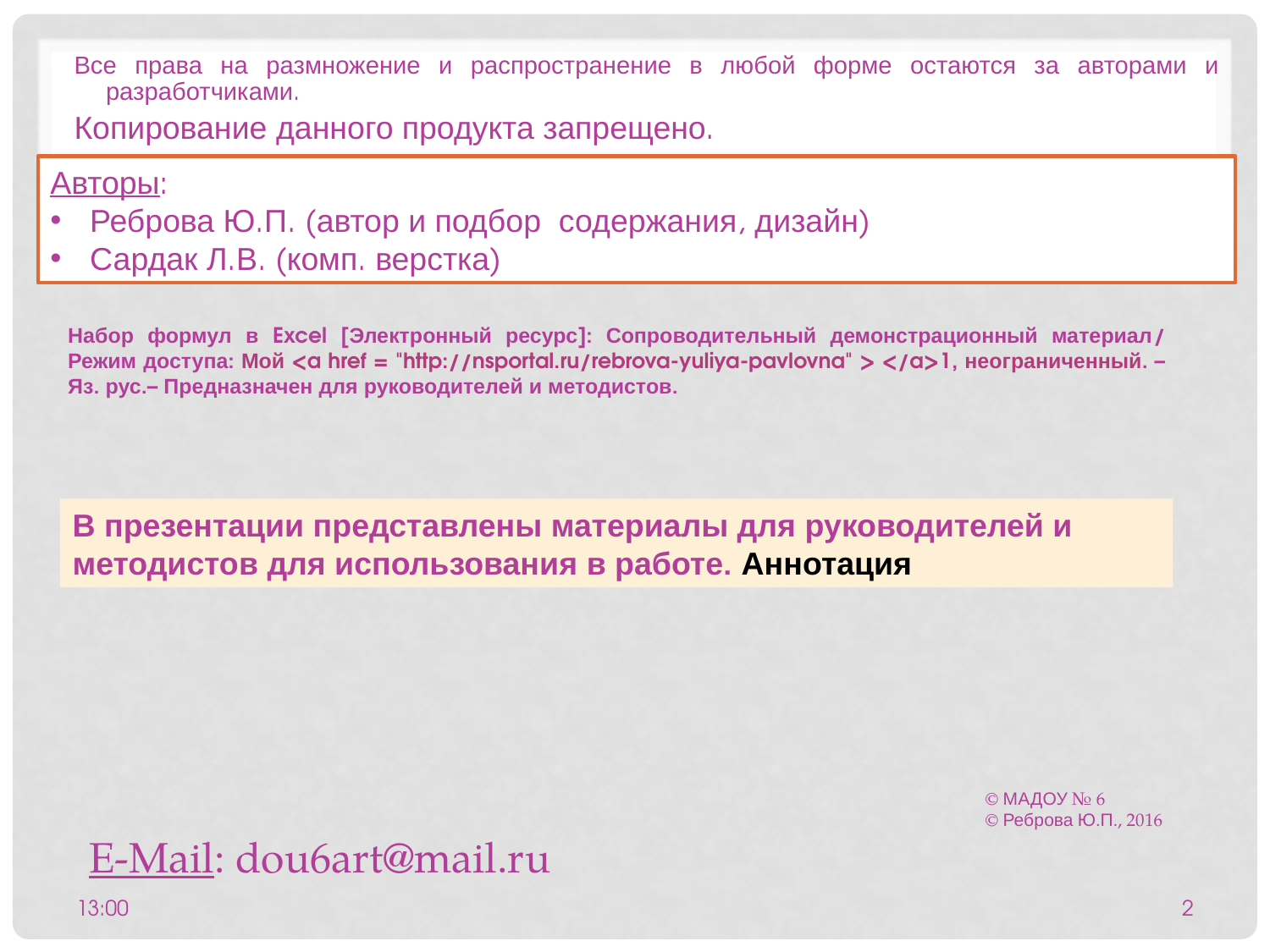

Все права на размножение и распространение в любой форме остаются за авторами и разработчиками.
Копирование данного продукта запрещено.
Авторы:
Реброва Ю.П. (автор и подбор  содержания, дизайн)
Сардак Л.В. (комп. верстка)
Набор формул в Excel [Электронный ресурс]: Сопроводительный демонстрационный материал/ Режим доступа: Мой <a href = "http://nsportal.ru/rebrova-yuliya-pavlovna" > </a>1, неограниченный. – Яз. рус.– Предназначен для руководителей и методистов.
В презентации представлены материалы для руководителей и методистов для использования в работе. Аннотация
© МАДОУ № 6
© Реброва Ю.П., 2016

E-Mail: dou6art@mail.ru
13:00
2